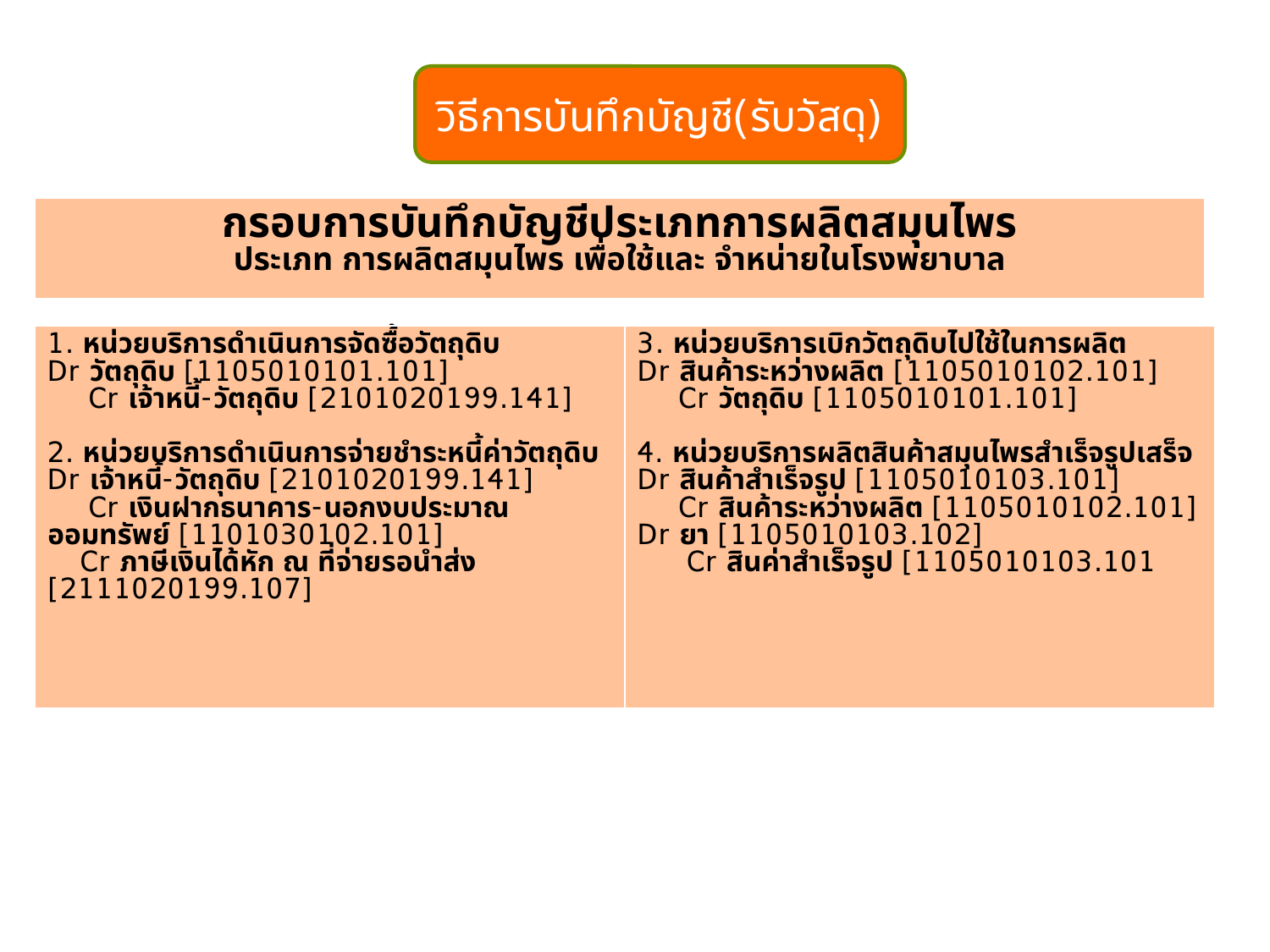

วิธีการบันทึกบัญชี(รับวัสดุ)
| กรอบการบันทึกบัญชีประเภทการผลิตสมุนไพร ประเภท การผลิตสมุนไพร เพื่อใช้และ จําหน่ายในโรงพยาบาล |
| --- |

| 1. หน่วยบริการดำเนินการจัดซื้อวัตถุดิบ Dr วัตถุดิบ [1105010101.101] Cr เจ้าหนี้-วัตถุดิบ [2101020199.141] 2. หน่วยบริการดำเนินการจ่ายชำระหนี้ค่าวัตถุดิบ Dr เจ้าหนี้-วัตถุดิบ [2101020199.141] Cr เงินฝากธนาคาร-นอกงบประมาณ ออมทรัพย์ [1101030102.101] Cr ภาษีเงินได้หัก ณ ที่จ่ายรอนำส่ง [2111020199.107] | 3. หน่วยบริการเบิกวัตถุดิบไปใช้ในการผลิต Dr สินค้าระหว่างผลิต [1105010102.101] Cr วัตถุดิบ [1105010101.101] 4. หน่วยบริการผลิตสินค้าสมุนไพรสำเร็จรูปเสร็จ Dr สินค้าสำเร็จรูป [1105010103.101] Cr สินค้าระหว่างผลิต [1105010102.101] Dr ยา [1105010103.102] Cr สินค่าสำเร็จรูป [1105010103.101 |
| --- | --- |